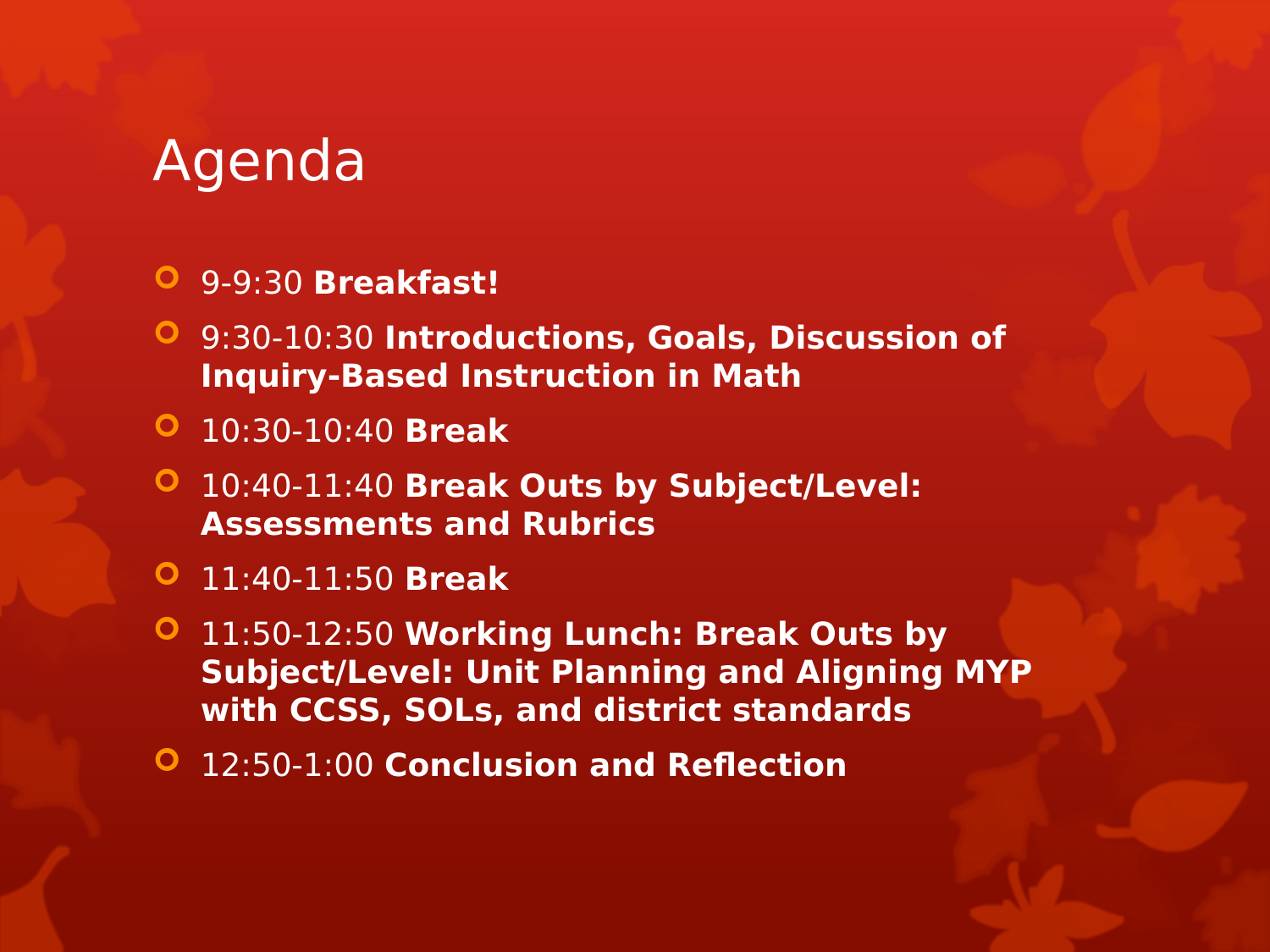

# Agenda
9-9:30 Breakfast!
9:30-10:30 Introductions, Goals, Discussion of Inquiry-Based Instruction in Math
10:30-10:40 Break
10:40-11:40 Break Outs by Subject/Level: Assessments and Rubrics
11:40-11:50 Break
11:50-12:50 Working Lunch: Break Outs by Subject/Level: Unit Planning and Aligning MYP with CCSS, SOLs, and district standards
12:50-1:00 Conclusion and Reflection